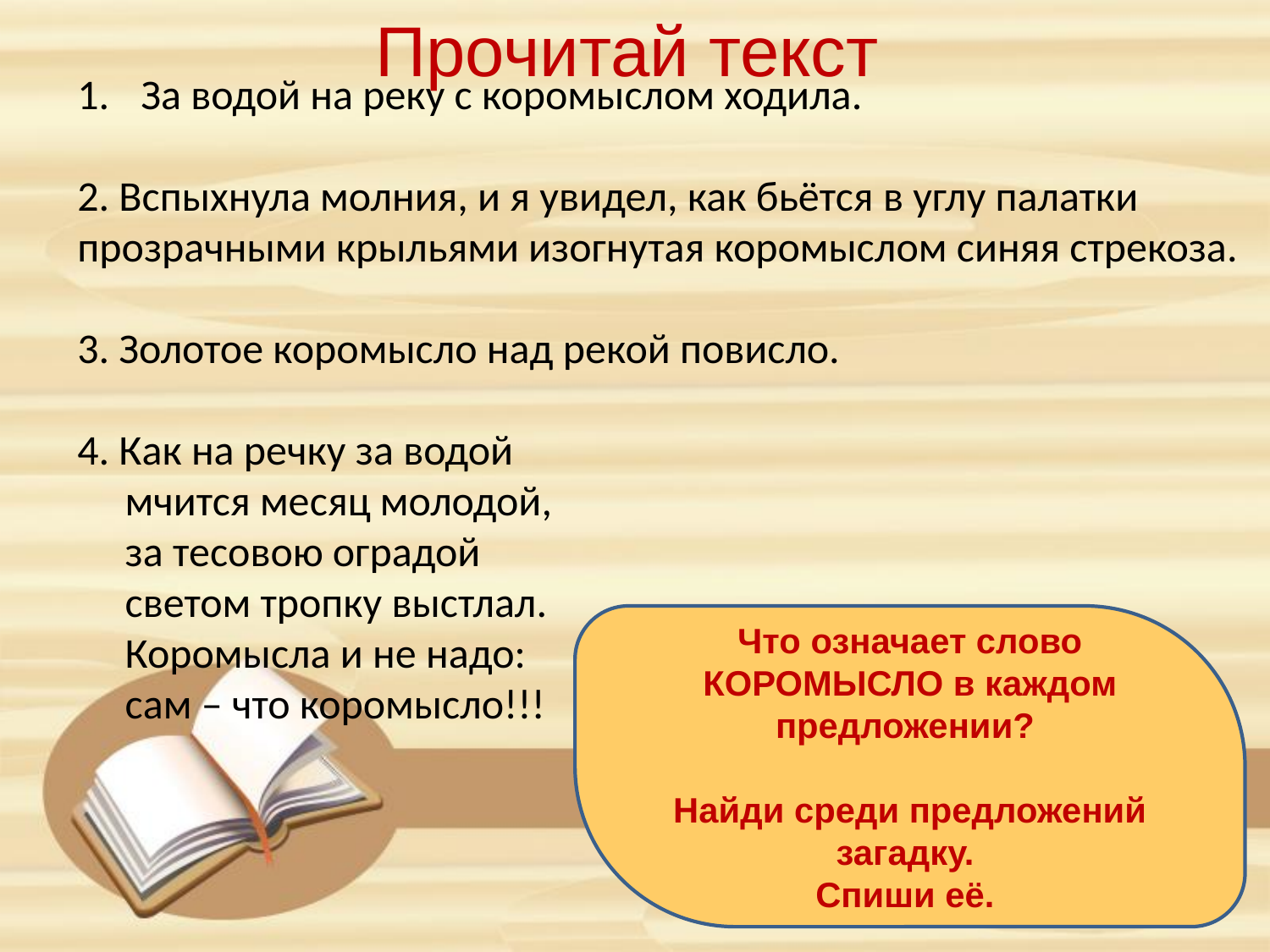

Прочитай текст
За водой на реку с коромыслом ходила.

2. Вспыхнула молния, и я увидел, как бьётся в углу палатки прозрачными крыльями изогнутая коромыслом синяя стрекоза.

3. Золотое коромысло над рекой повисло.

4. Как на речку за водой
     мчится месяц молодой,
     за тесовою оградой
     светом тропку выстлал.
     Коромысла и не надо:
     сам – что коромысло!!!

Что означает слово КОРОМЫСЛО в каждом предложении?

Найди среди предложений загадку.
Спиши её.